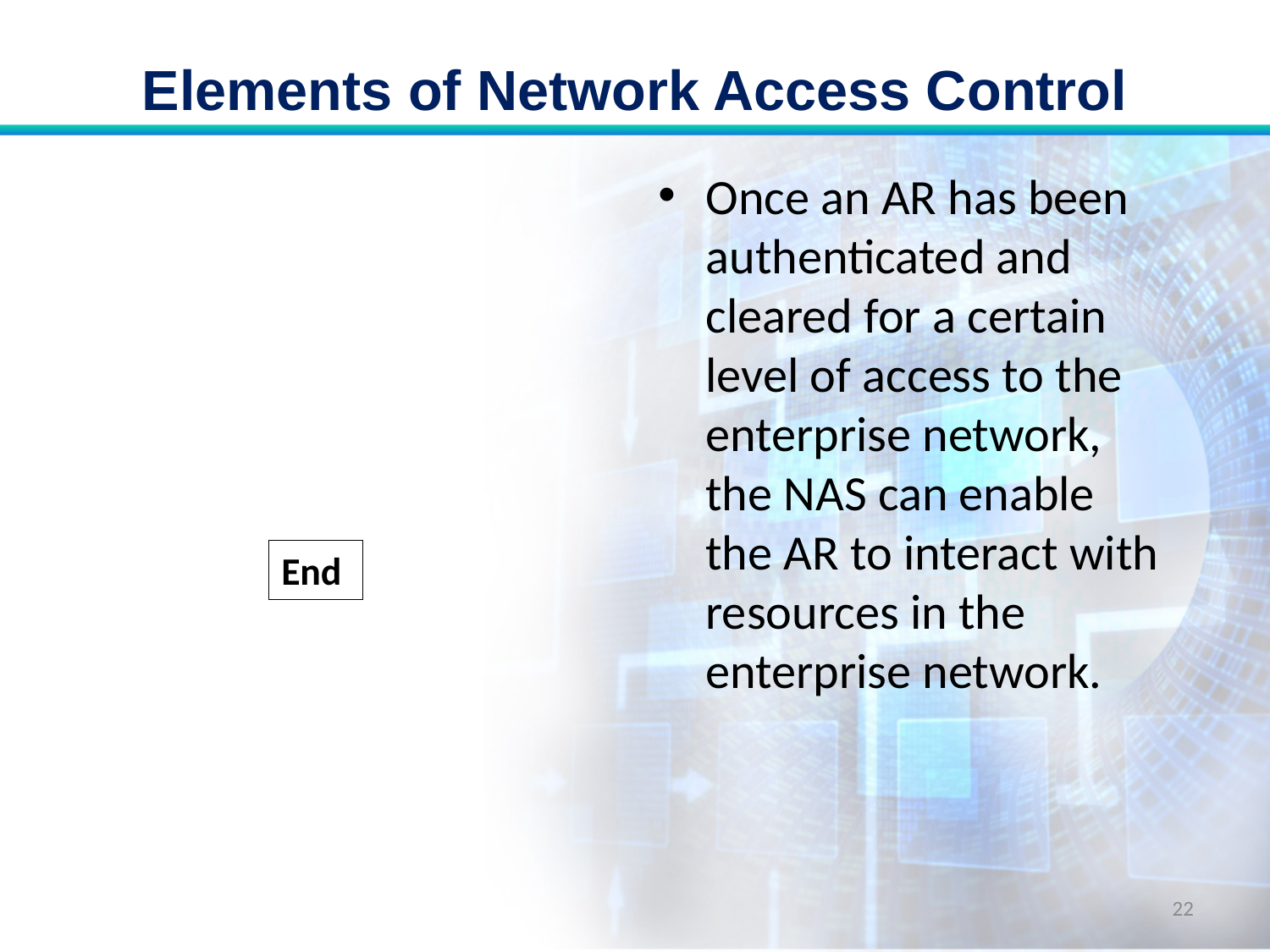

# Elements of Network Access Control
Once an AR has been authenticated and cleared for a certain level of access to the enterprise network, the NAS can enable the AR to interact with resources in the enterprise network.
End
22